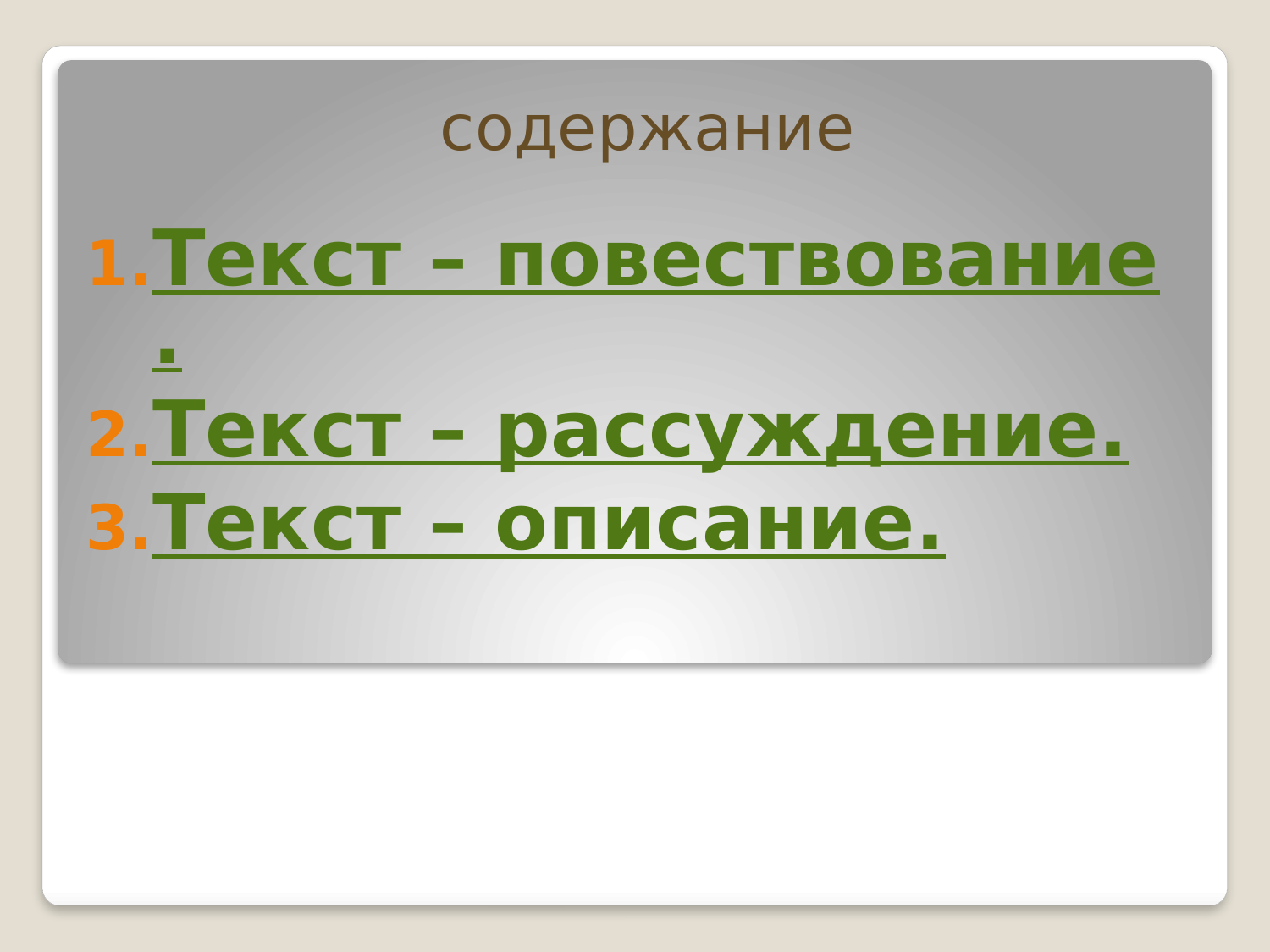

# содержание
Текст – повествование.
Текст – рассуждение.
Текст – описание.